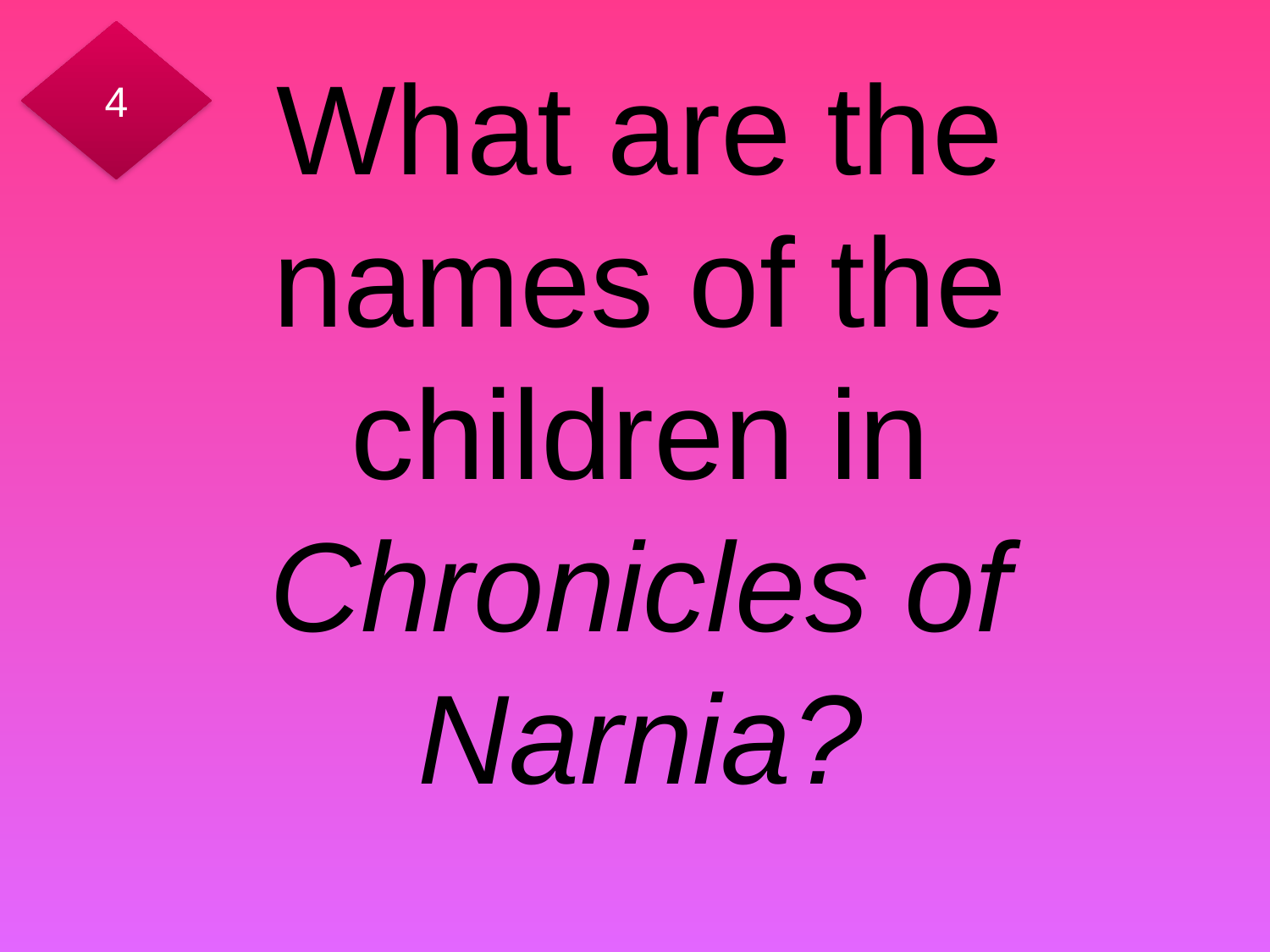

4
# What are the names of the children in Chronicles of Narnia?